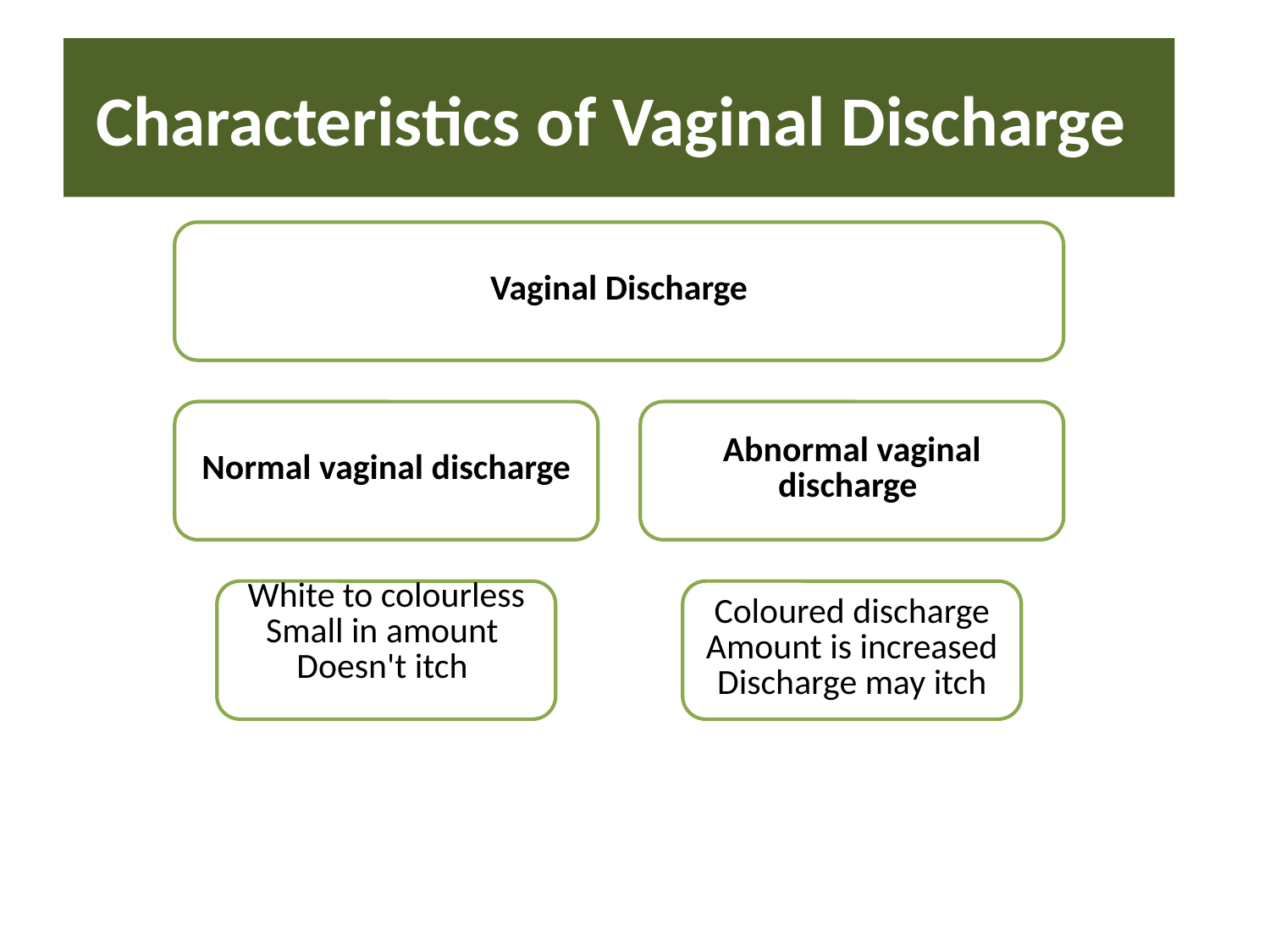

# Characteristics of Vaginal Discharge
Vaginal Discharge
Normal vaginal discharge
White to colourless
Small in amount
Doesn't itch
Abnormal vaginal discharge
Coloured discharge
Amount is increased
Discharge may itch